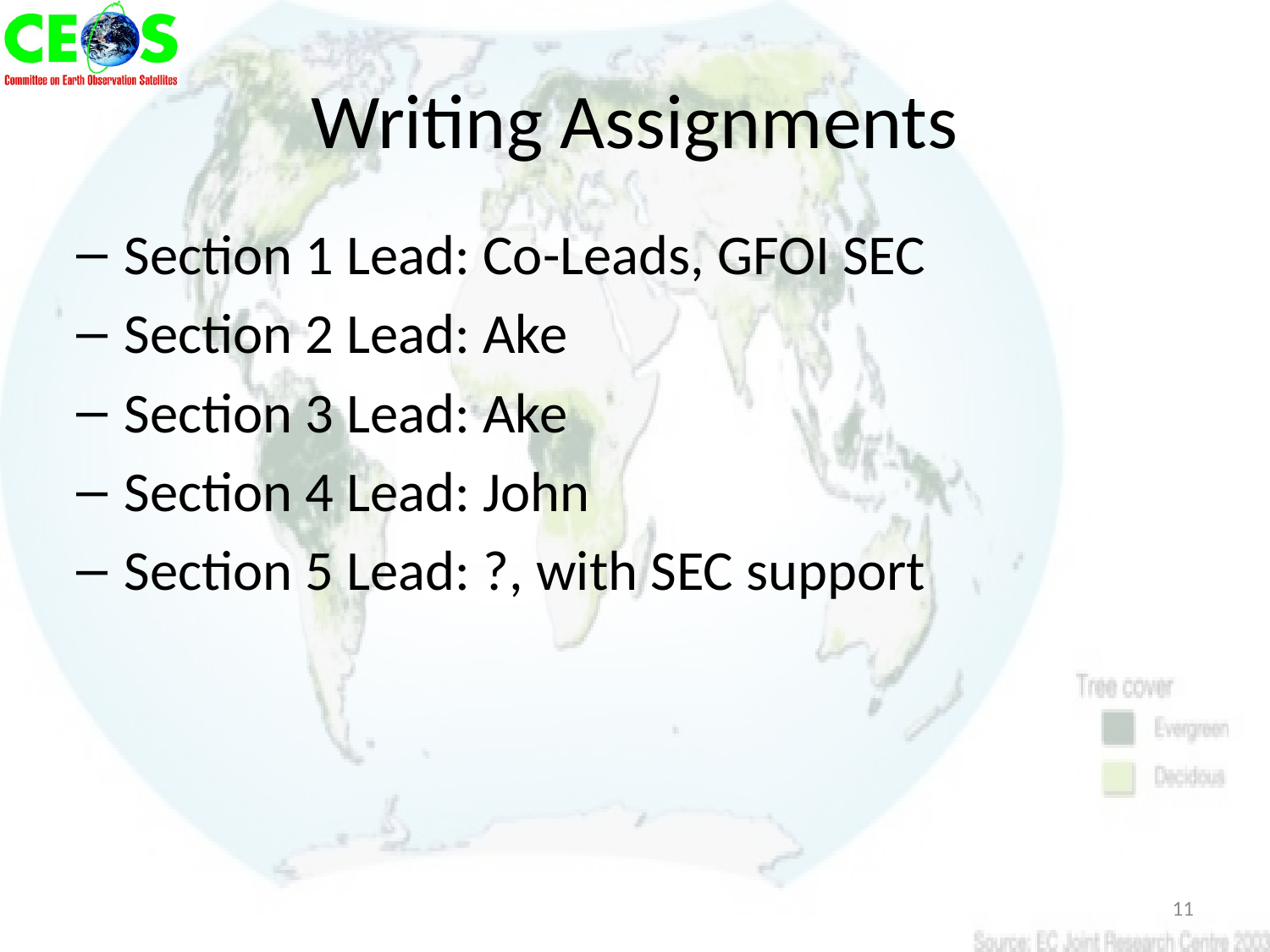

# Writing Assignments
Section 1 Lead: Co-Leads, GFOI SEC
Section 2 Lead: Ake
Section 3 Lead: Ake
Section 4 Lead: John
Section 5 Lead: ?, with SEC support
11